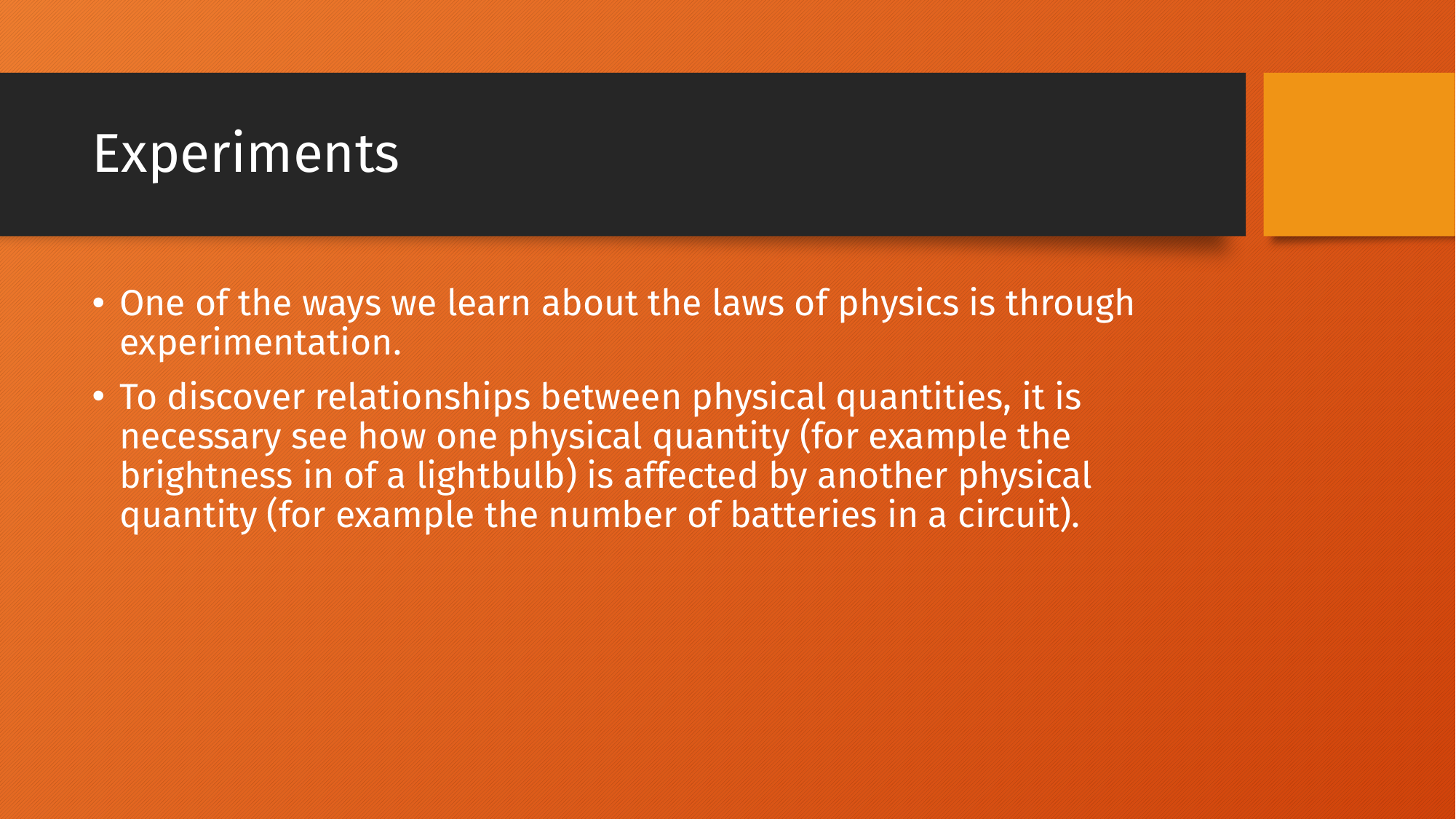

# Experiments
One of the ways we learn about the laws of physics is through experimentation.
To discover relationships between physical quantities, it is necessary see how one physical quantity (for example the brightness in of a lightbulb) is affected by another physical quantity (for example the number of batteries in a circuit).